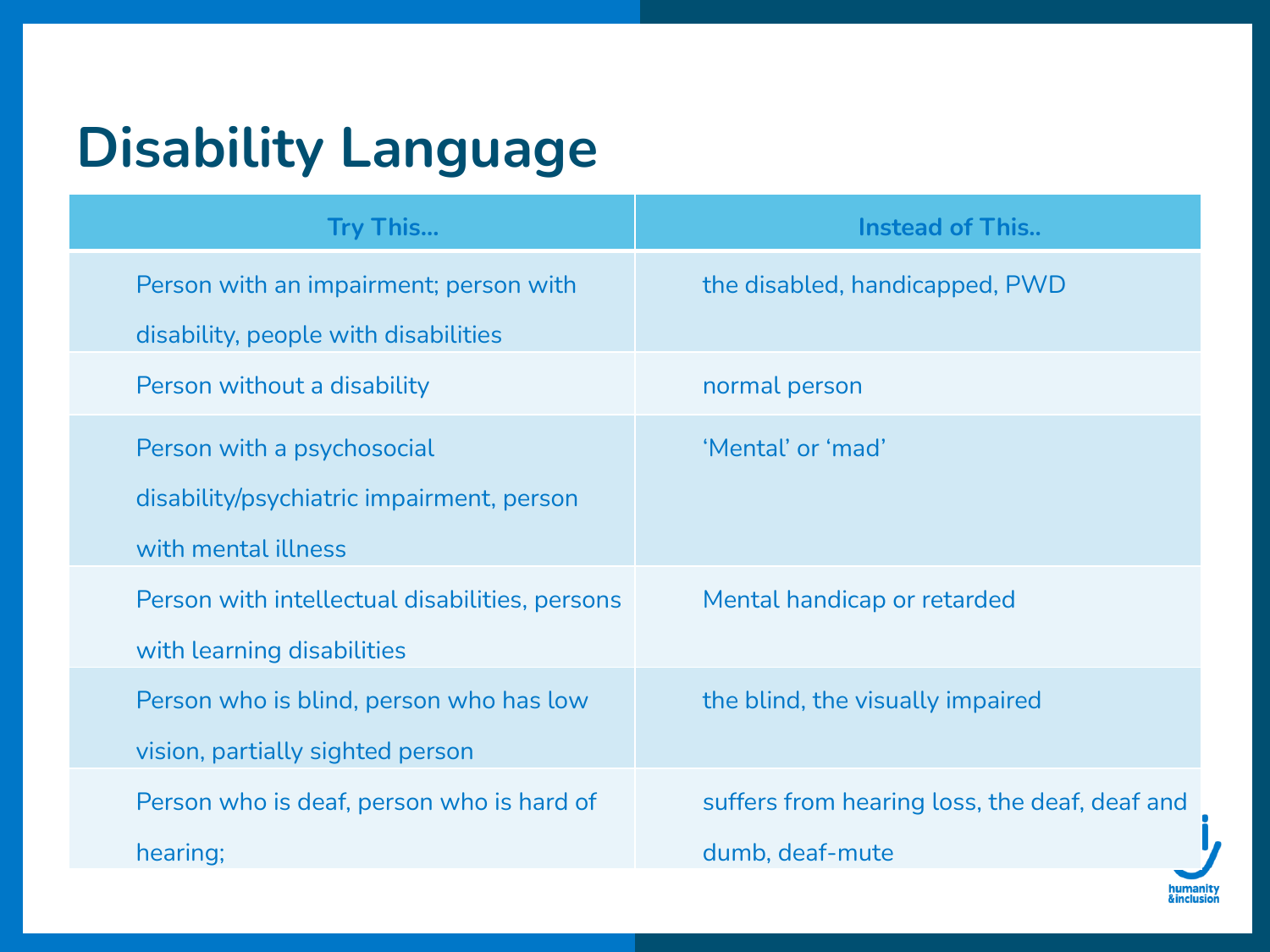

# Disability Language
| Try This… | Instead of This.. |
| --- | --- |
| Person with an impairment; person with disability, people with disabilities | the disabled, handicapped, PWD |
| Person without a disability | normal person |
| Person with a psychosocial disability/psychiatric impairment, person with mental illness | ‘Mental’ or ‘mad’ |
| Person with intellectual disabilities, persons with learning disabilities | Mental handicap or retarded |
| Person who is blind, person who has low vision, partially sighted person | the blind, the visually impaired |
| Person who is deaf, person who is hard of hearing; | suffers from hearing loss, the deaf, deaf and dumb, deaf-mute |